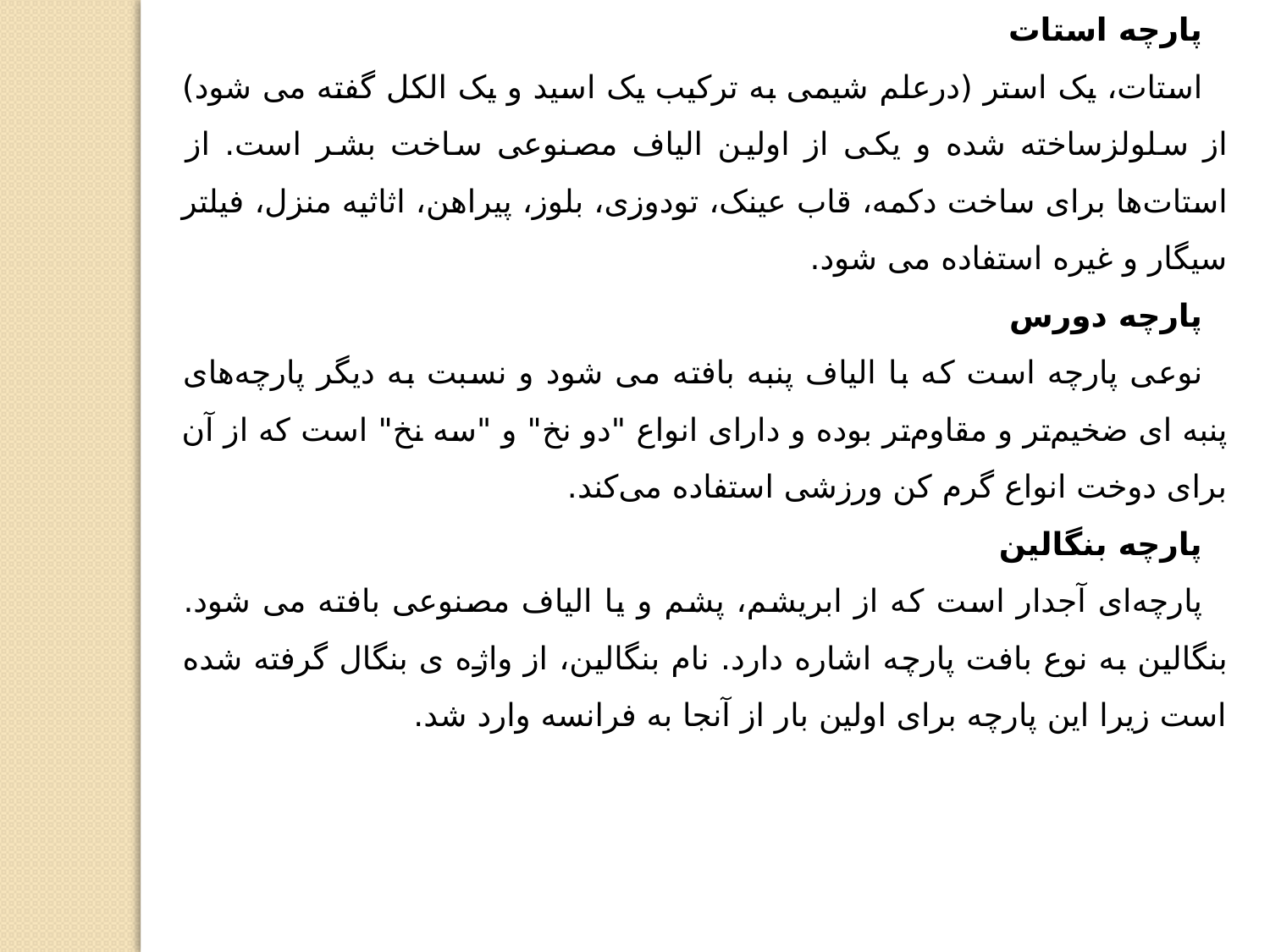

پارچه استات
استات‌، یک استر (درعلم شیمی به ترکیب یک اسید و یک الکل گفته می شود) از سلولزساخته شده و یکی از اولین الیاف مصنوعی ساخت بشر است. از استات‌ها برای ساخت دکمه، قاب عینک، تودوزی، بلوز، پیراهن، اثاثیه منزل، فیلتر سیگار و غیره استفاده می شود.
پارچه دورس
نوعی پارچه‌ است که با الیاف پنبه بافته می شود و نسبت به دیگر پارچه‌های پنبه ای ضخیم‌تر و مقاوم‌تر بوده و دارای انواع "دو نخ" و "سه نخ" است که از آن برای دوخت انواع گرم کن ورزشی استفاده می‌کند.
پارچه بنگالین
پارچه‌ای آجدار است که از ابریشم، پشم و یا الیاف مصنوعی بافته می شود. بنگالین به نوع بافت پارچه اشاره دارد. نام بنگالین، از واژه ی بنگال گرفته شده است زیرا این پارچه برای اولین بار از آنجا به فرانسه وارد شد.